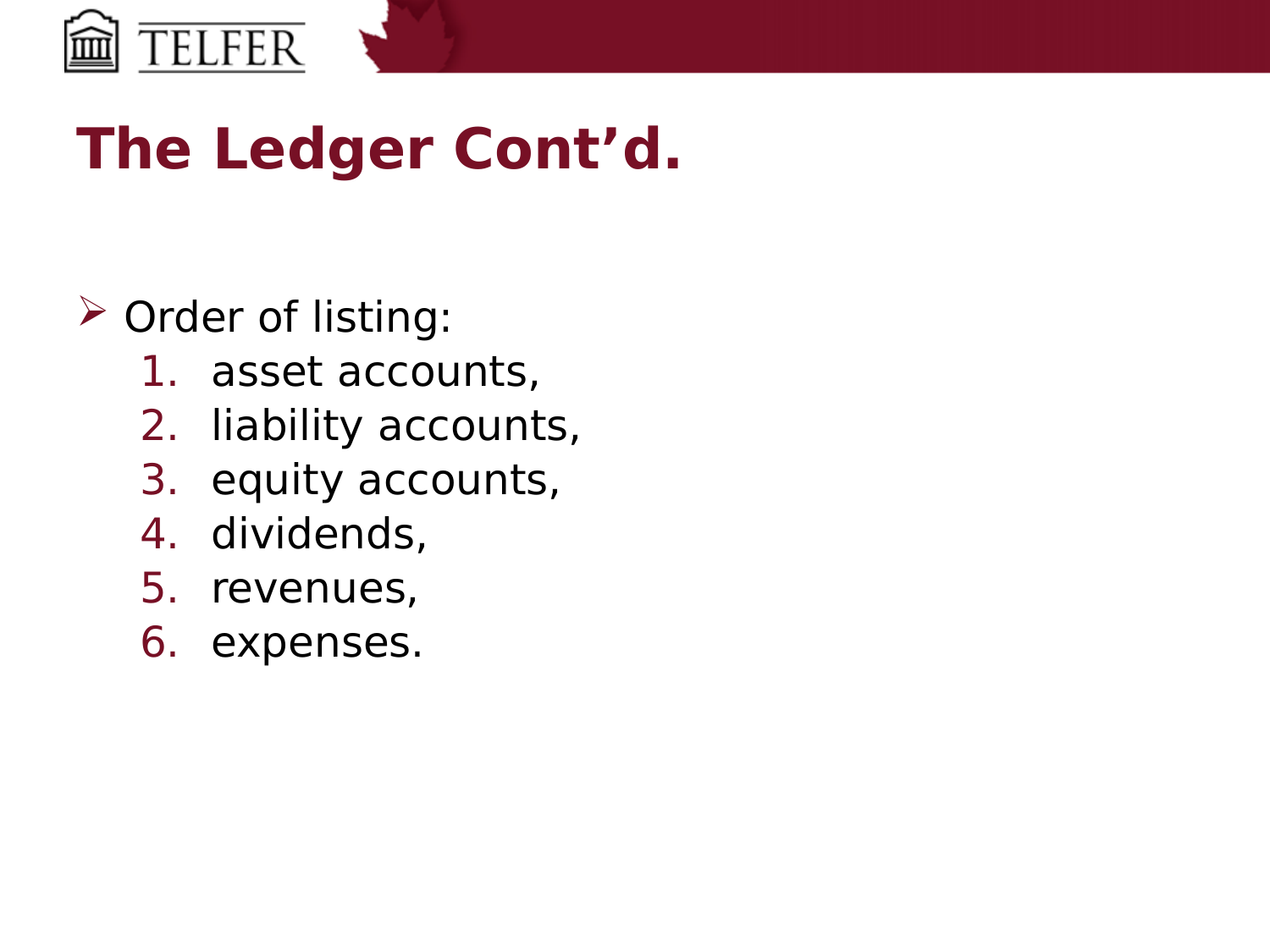

# The Ledger Cont’d.

Order of listing:
asset accounts,
liability accounts,
equity accounts,
dividends,
revenues,
expenses.